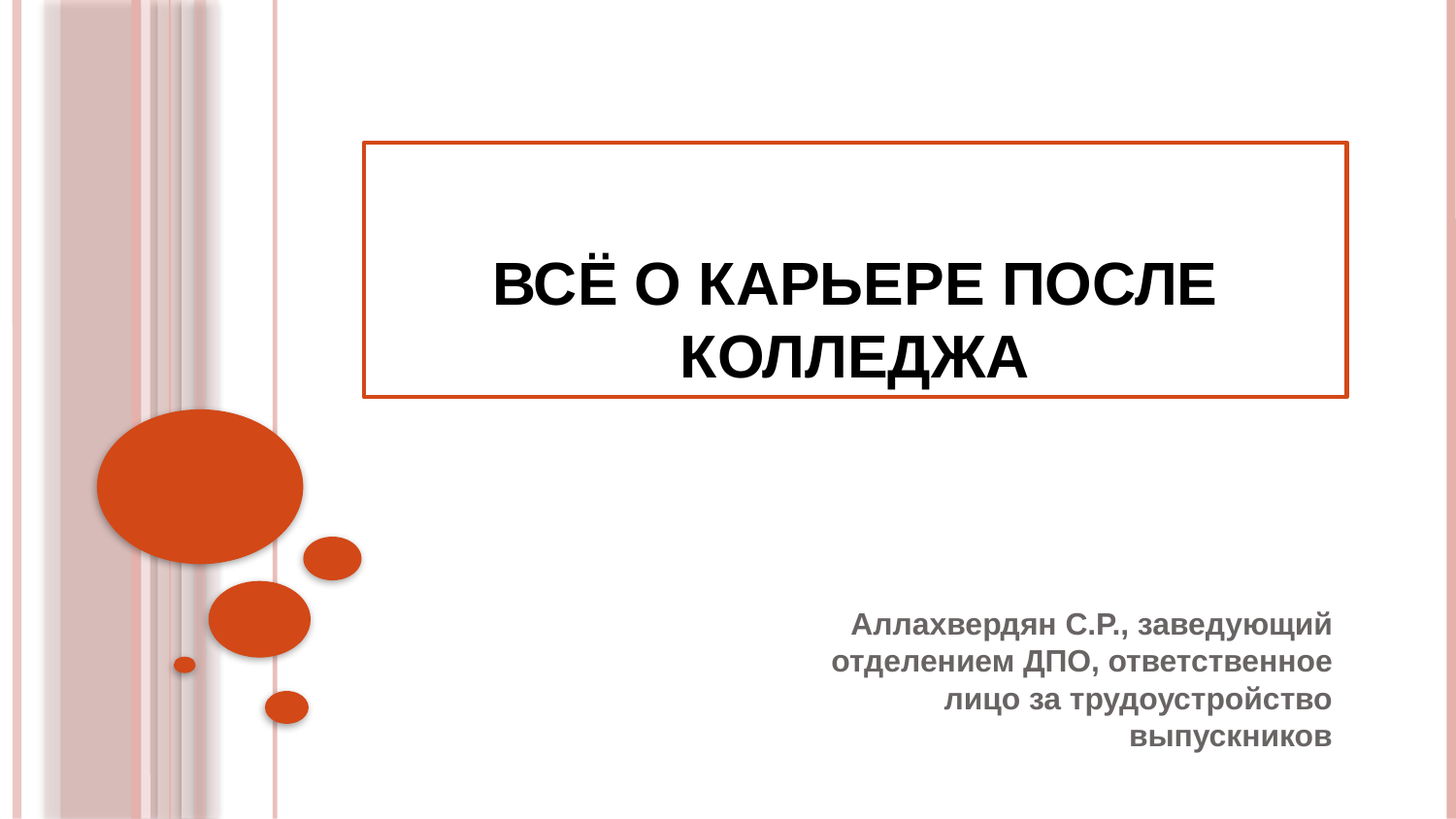

# Всё о карьере после колледжа
Аллахвердян С.Р., заведующий отделением ДПО, ответственное лицо за трудоустройство выпускников